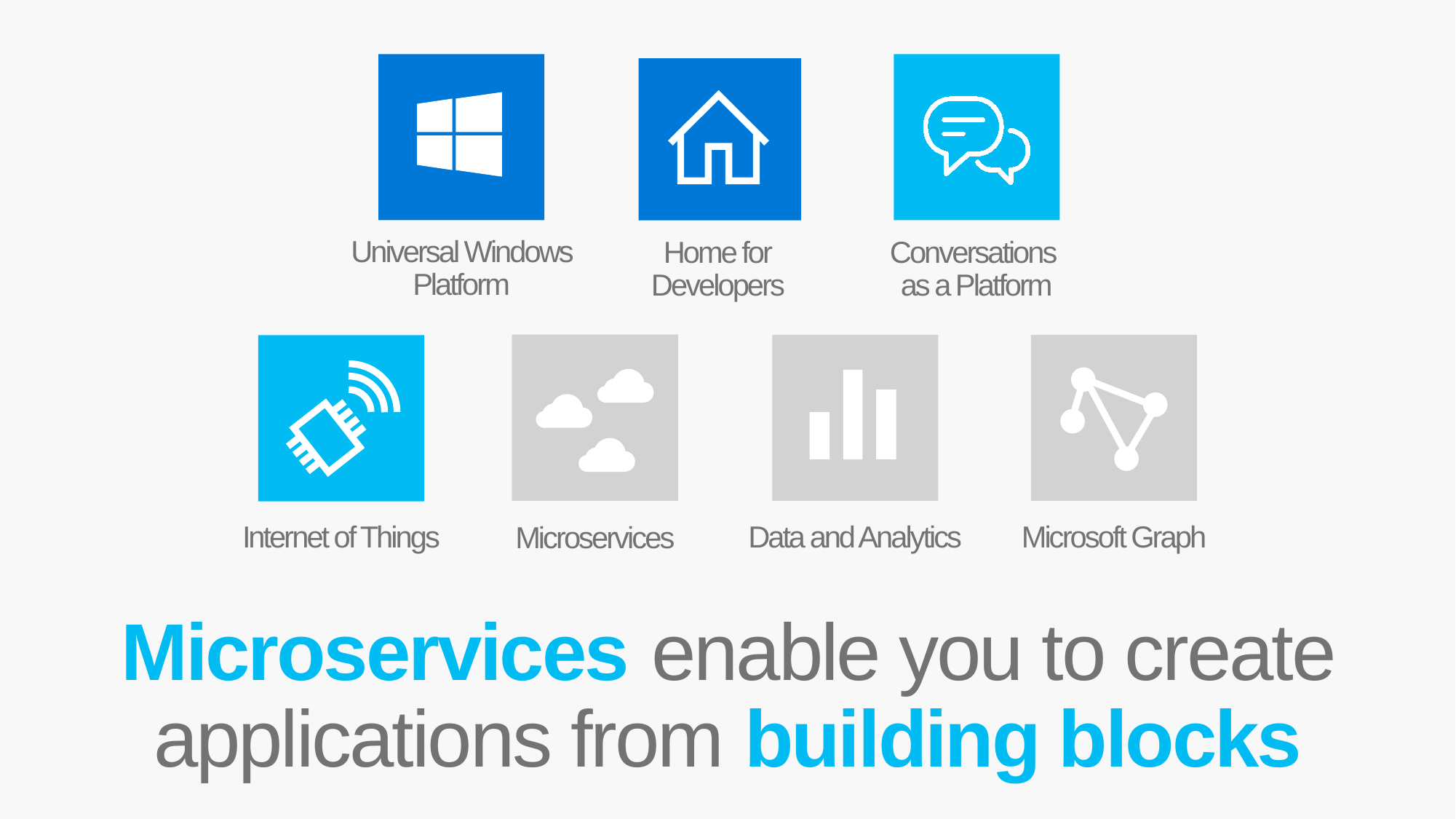

Universal Windows Platform

Home for
Developers
Conversations
as a Platform

Data and Analytics

Microsoft Graph

Internet of Things
Microservices
Microservices enable you to create applications from building blocks